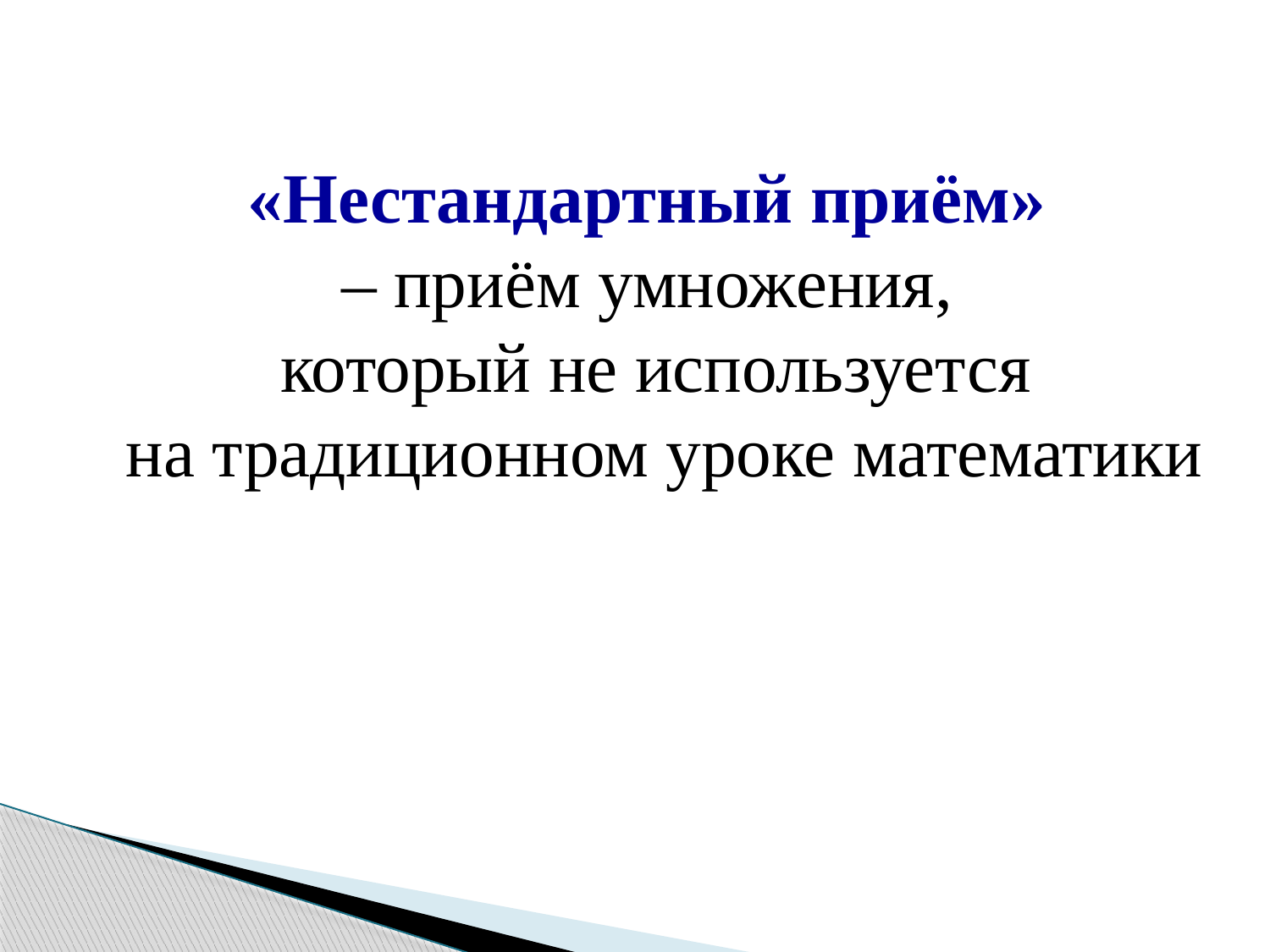

«Нестандартный приём»
– приём умножения,
который не используется
 на традиционном уроке математики